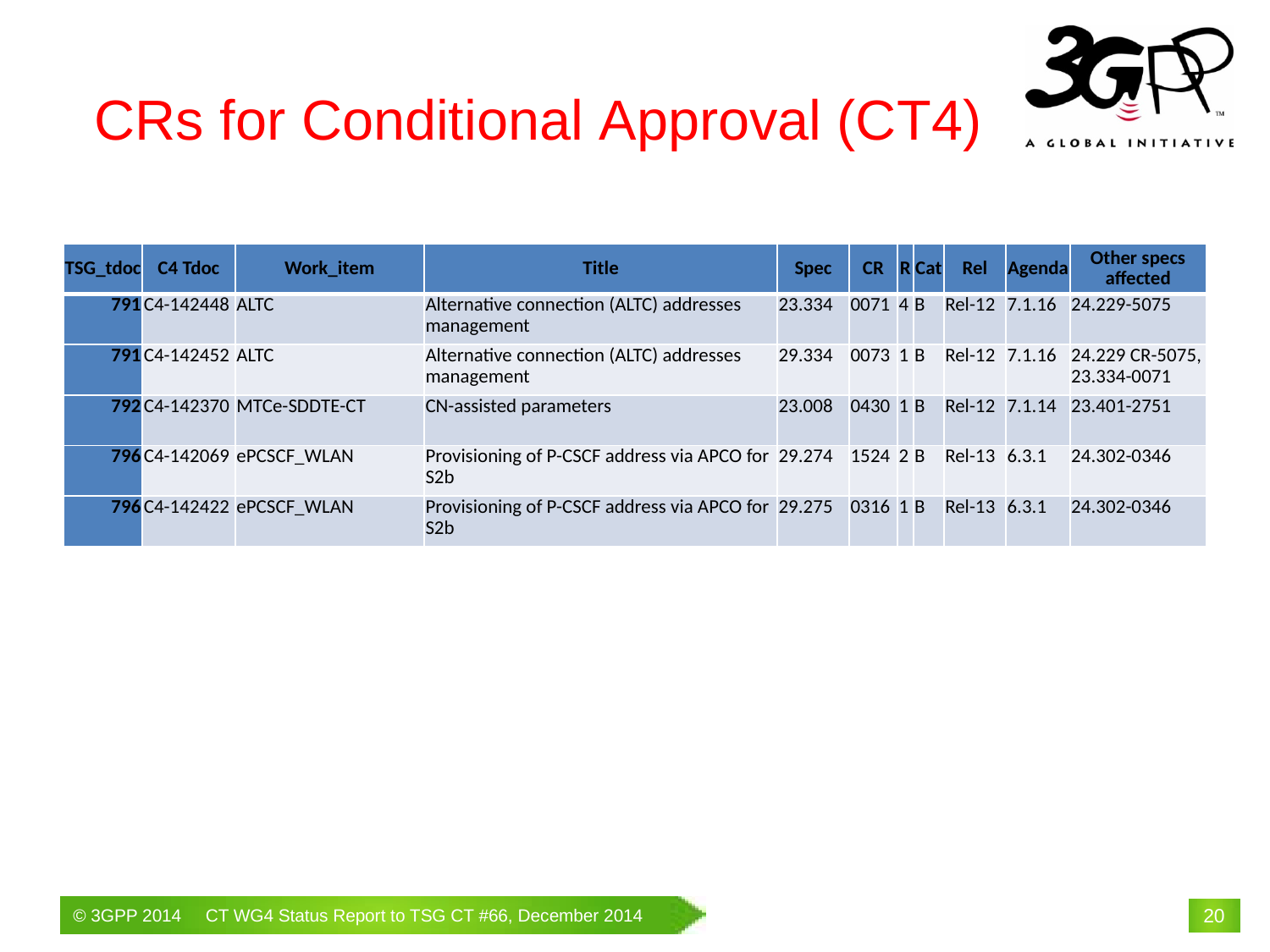

# CRs for Conditional Approval (CT4)
| TSG\_tdoc | C4 Tdoc | Work\_item | Title | Spec | CR | R | Cat | Rel | Agenda | Other specs affected |
| --- | --- | --- | --- | --- | --- | --- | --- | --- | --- | --- |
| 791 | C4-142448 | ALTC | Alternative connection (ALTC) addresses management | 23.334 | 0071 | 4 | B | Rel-12 | 7.1.16 | 24.229-5075 |
| 791 | C4-142452 | ALTC | Alternative connection (ALTC) addresses management | 29.334 | 0073 | 1 | B | Rel-12 | 7.1.16 | 24.229 CR-5075, 23.334-0071 |
| 792 | C4-142370 | MTCe-SDDTE-CT | CN-assisted parameters | 23.008 | 0430 | 1 | B | Rel-12 | 7.1.14 | 23.401-2751 |
| 796 | C4-142069 | ePCSCF\_WLAN | Provisioning of P-CSCF address via APCO for S2b | 29.274 | 1524 | 2 | B | Rel-13 | 6.3.1 | 24.302-0346 |
| 796 | C4-142422 | ePCSCF\_WLAN | Provisioning of P-CSCF address via APCO for S2b | 29.275 | 0316 | 1 | B | Rel-13 | 6.3.1 | 24.302-0346 |